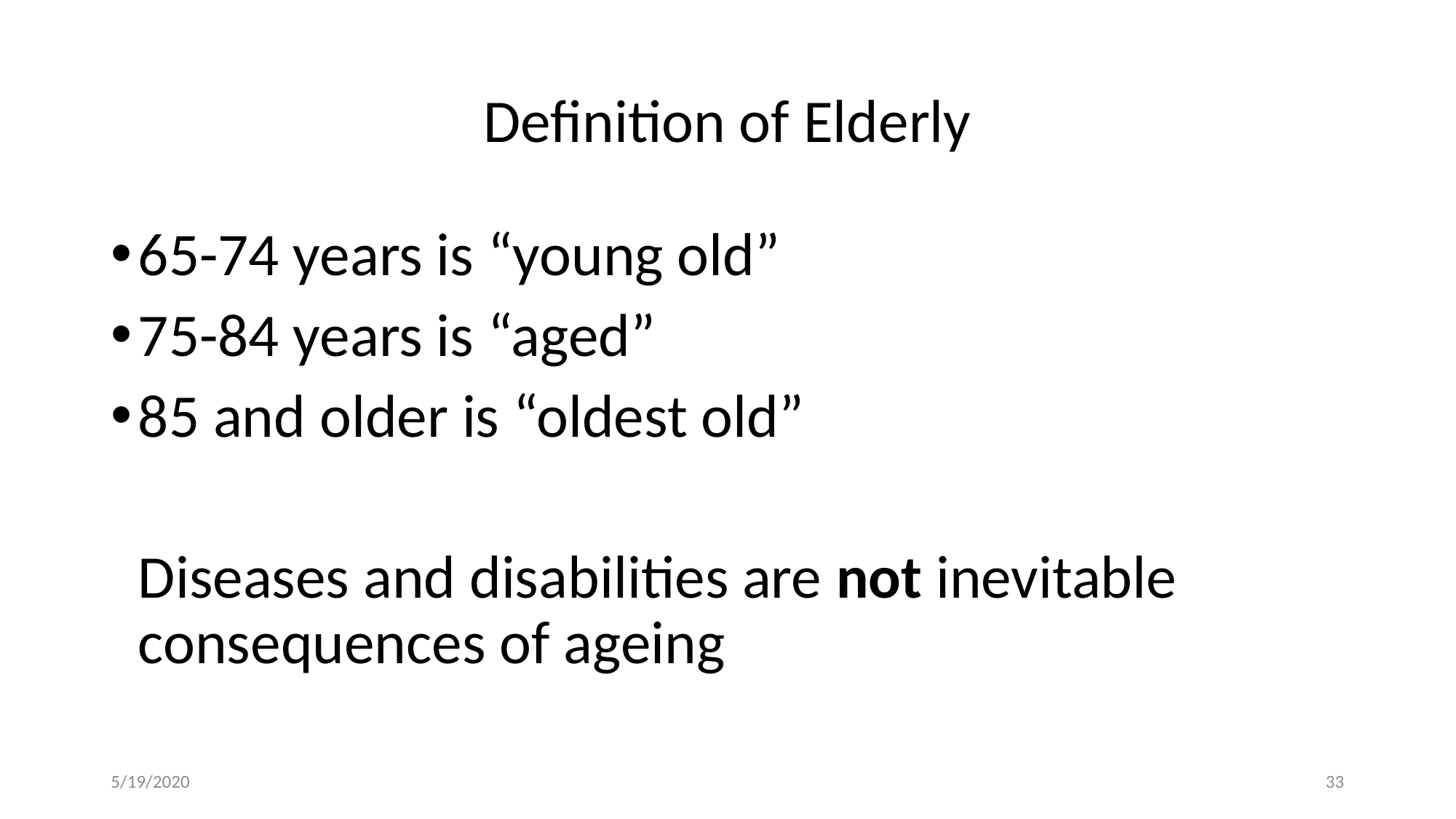

# Definition of Elderly
65-74 years is “young old”
75-84 years is “aged”
85 and older is “oldest old”

	Diseases and disabilities are not inevitable consequences of ageing

5/19/2020
33